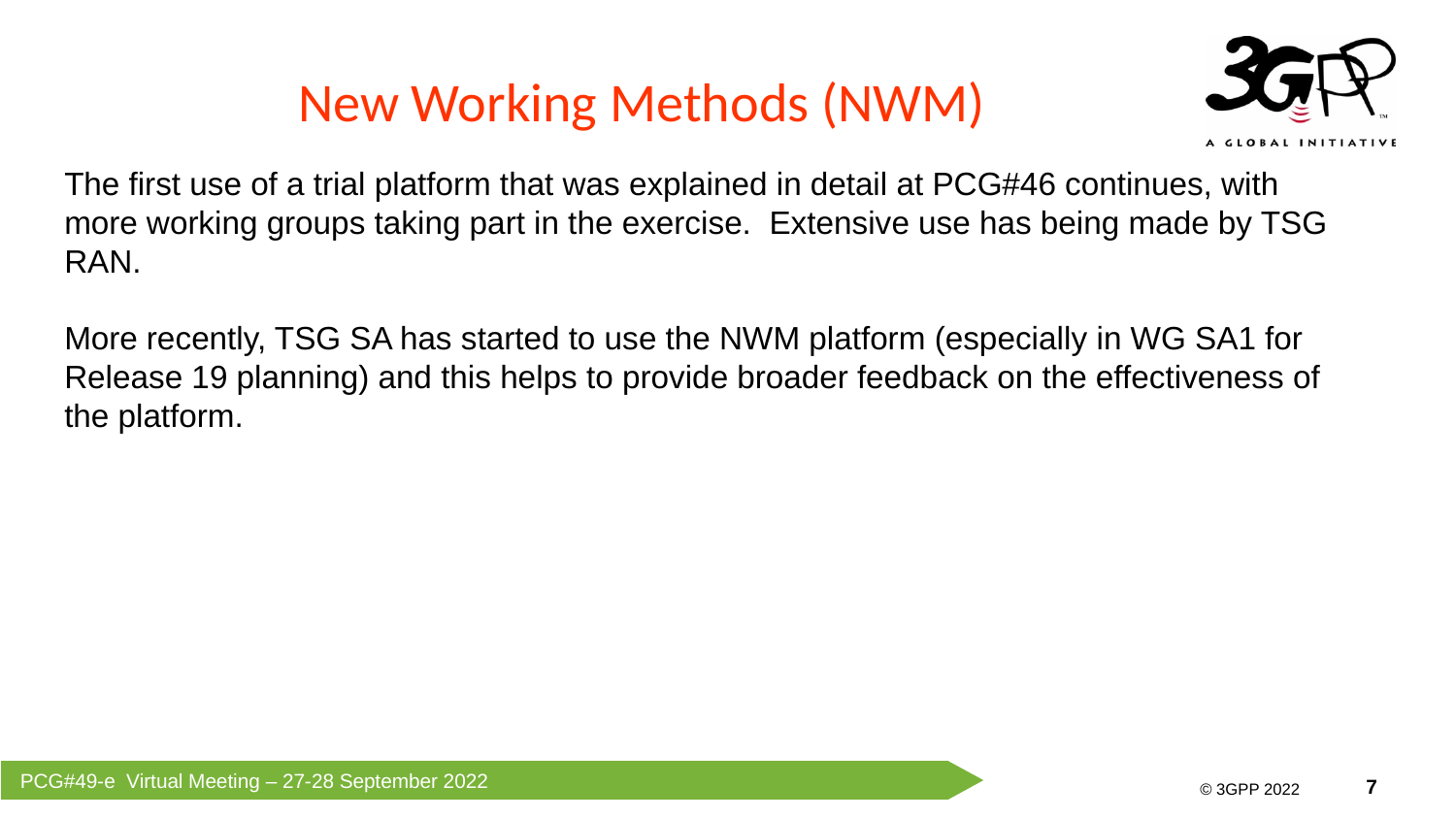

# New Working Methods (NWM)
The first use of a trial platform that was explained in detail at PCG#46 continues, with more working groups taking part in the exercise.  Extensive use has being made by TSG RAN.

More recently, TSG SA has started to use the NWM platform (especially in WG SA1 for Release 19 planning) and this helps to provide broader feedback on the effectiveness of the platform.